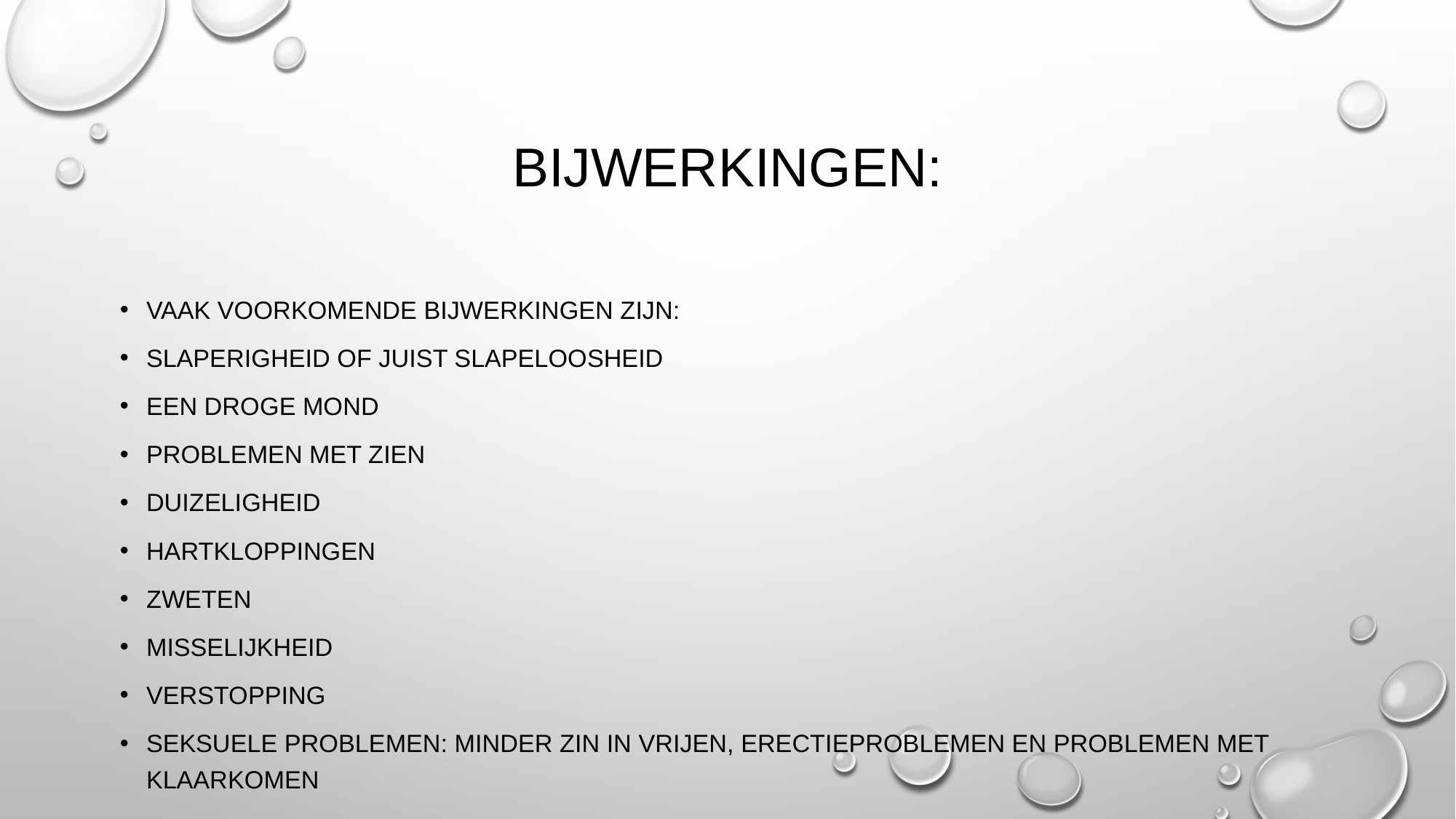

# Bijwerkingen:
Vaak voorkomende bijwerkingen zijn:
slaperigheid of juist slapeloosheid
een droge mond
problemen met zien
duizeligheid
hartkloppingen
zweten
misselijkheid
verstopping
seksuele problemen: minder zin in vrijen, erectieproblemen en problemen met klaarkomen